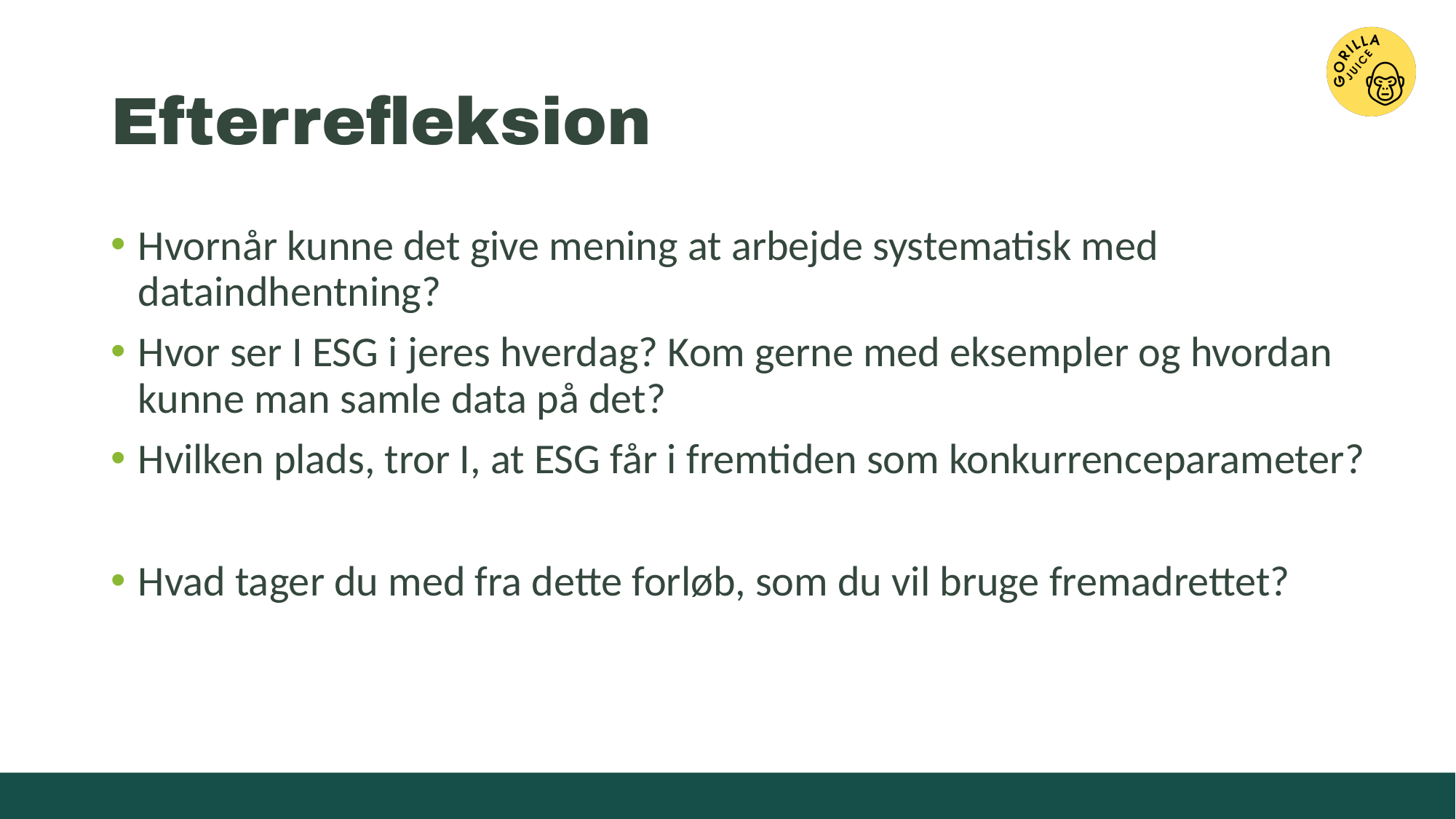

# Efterrefleksion
Hvornår kunne det give mening at arbejde systematisk med dataindhentning?
Hvor ser I ESG i jeres hverdag? Kom gerne med eksempler og hvordan kunne man samle data på det?
Hvilken plads, tror I, at ESG får i fremtiden som konkurrenceparameter?

Hvad tager du med fra dette forløb, som du vil bruge fremadrettet?